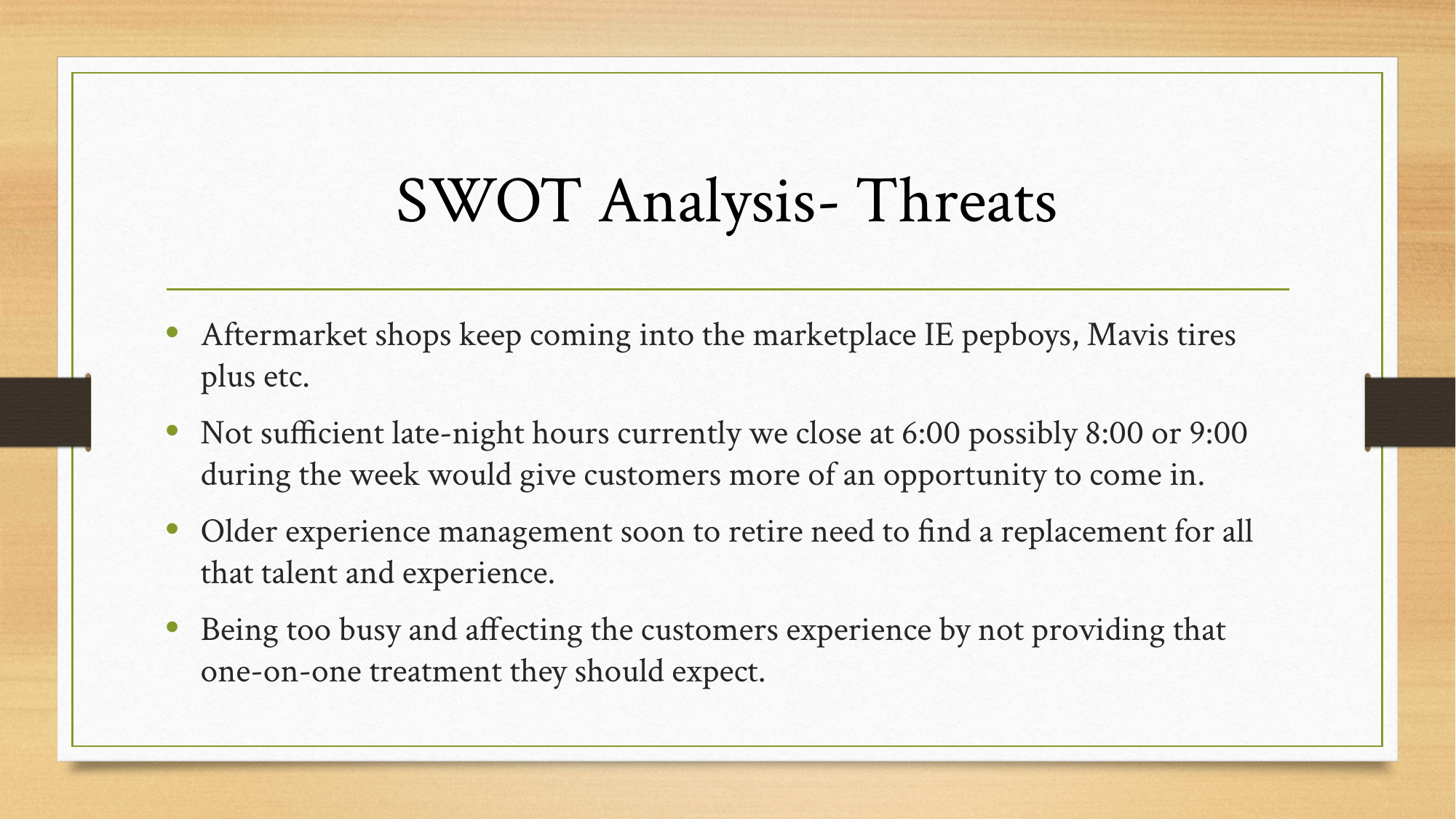

# SWOT Analysis- Threats
Aftermarket shops keep coming into the marketplace IE pepboys, Mavis tires plus etc.
Not sufficient late-night hours currently we close at 6:00 possibly 8:00 or 9:00 during the week would give customers more of an opportunity to come in.
Older experience management soon to retire need to find a replacement for all that talent and experience.
Being too busy and affecting the customers experience by not providing that one-on-one treatment they should expect.